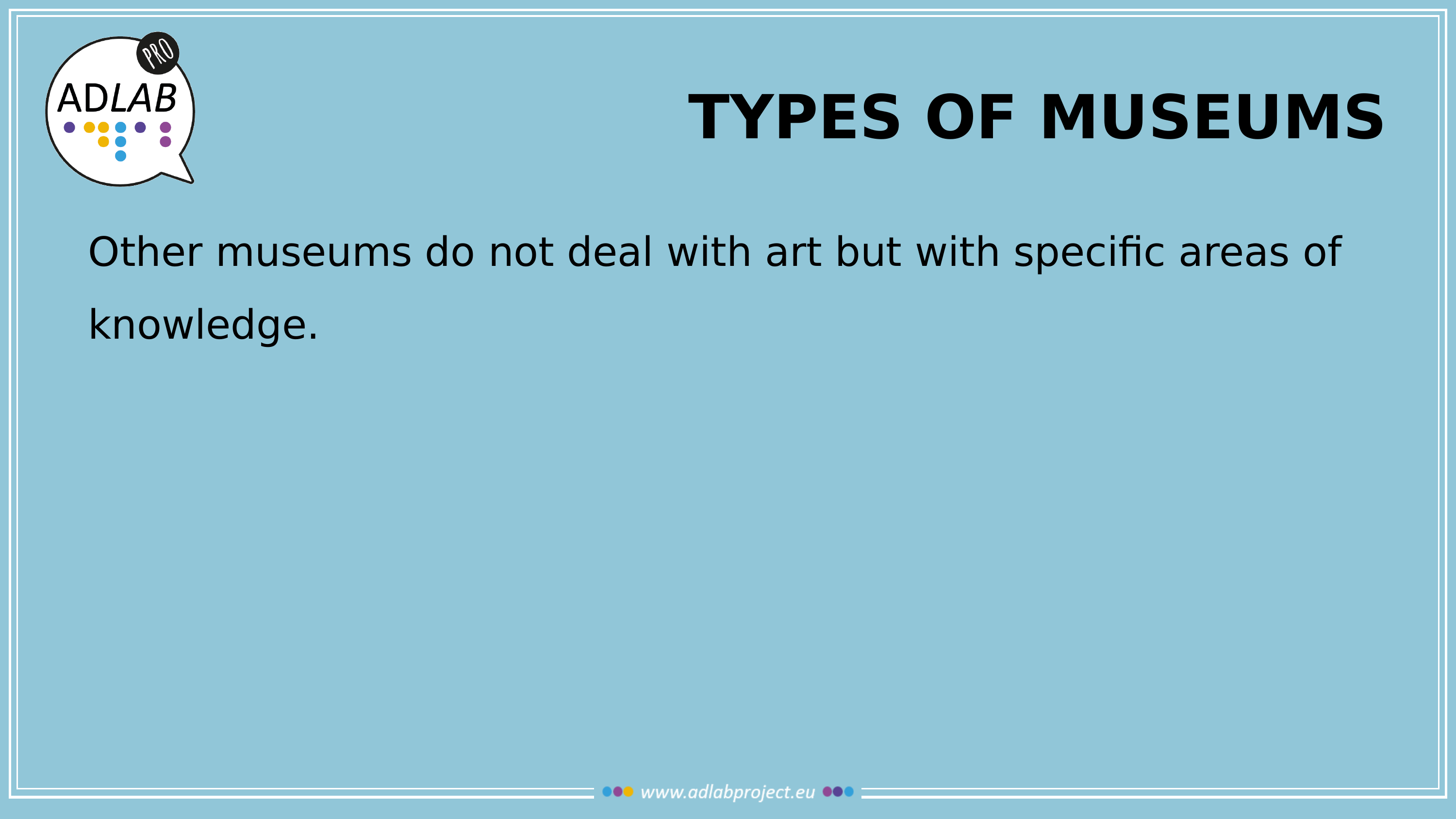

# Types of museums
Other museums do not deal with art but with specific areas of knowledge.